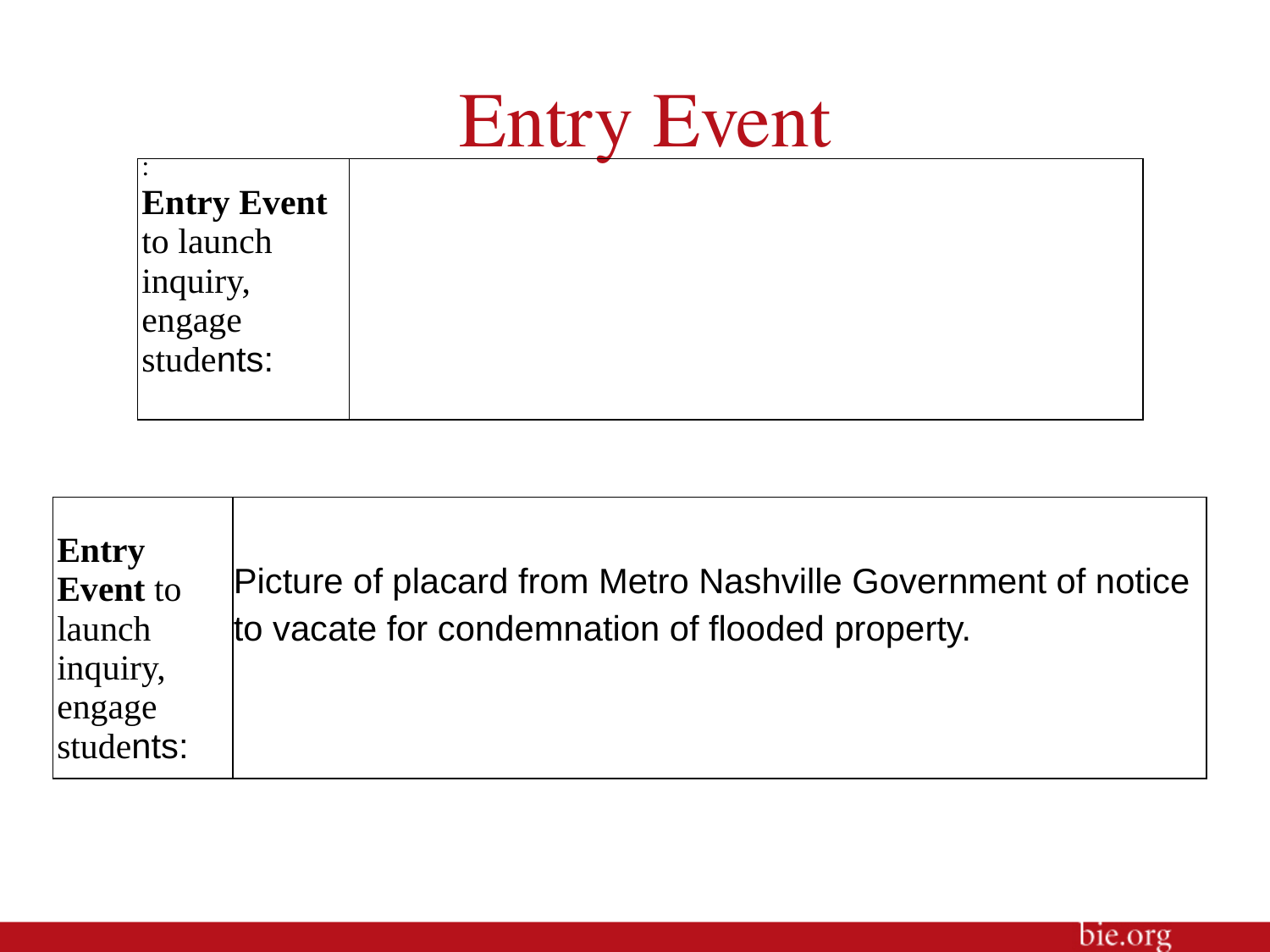

Entry Event
| : Entry Event to launch inquiry, engage students: |  |
| --- | --- |
| Entry Event to launch inquiry, engage students: | Picture of placard from Metro Nashville Government of notice to vacate for condemnation of flooded property. |
| --- | --- |